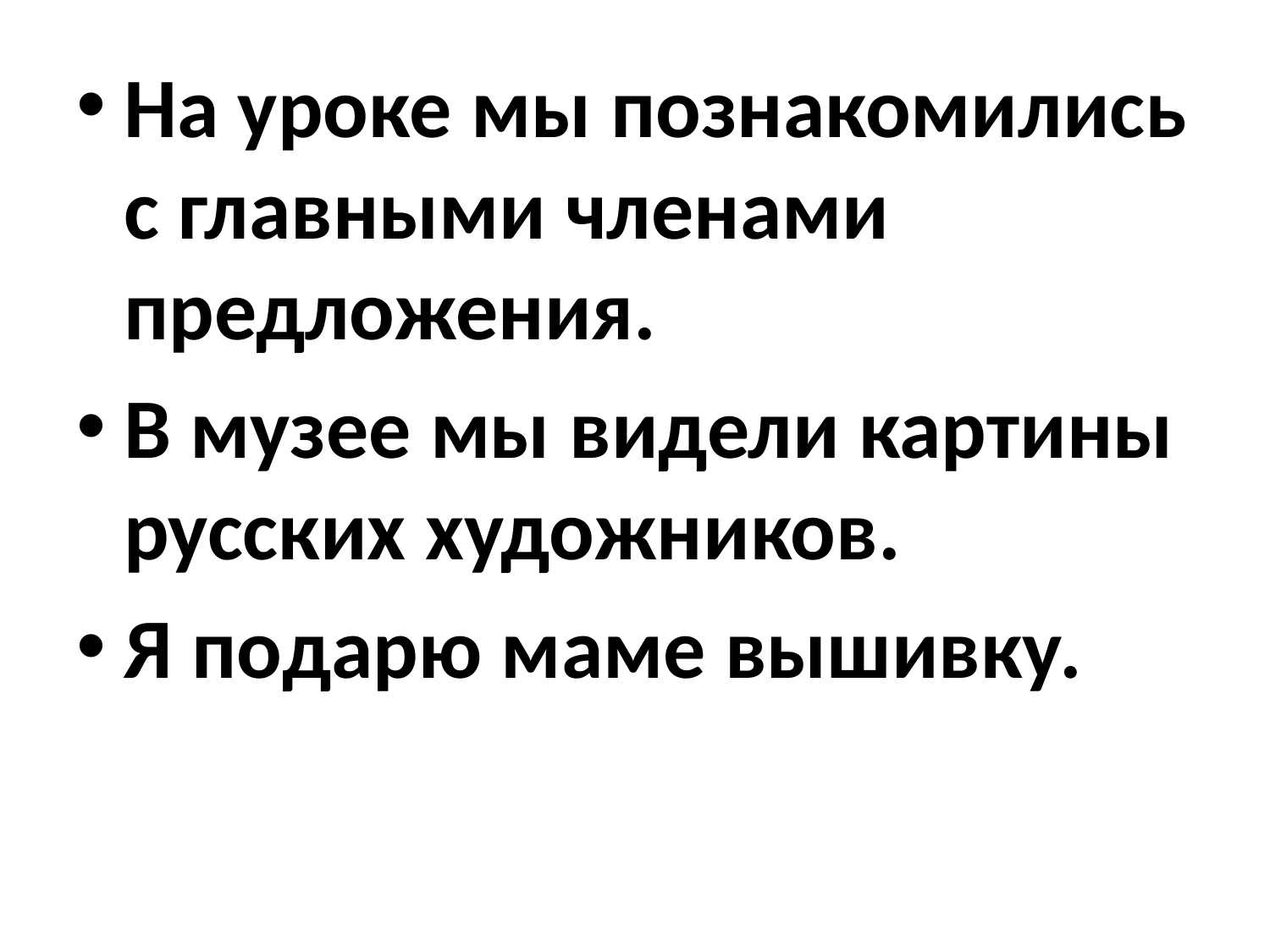

#
На уроке мы познакомились с главными членами предложения.
В музее мы видели картины русских художников.
Я подарю маме вышивку.